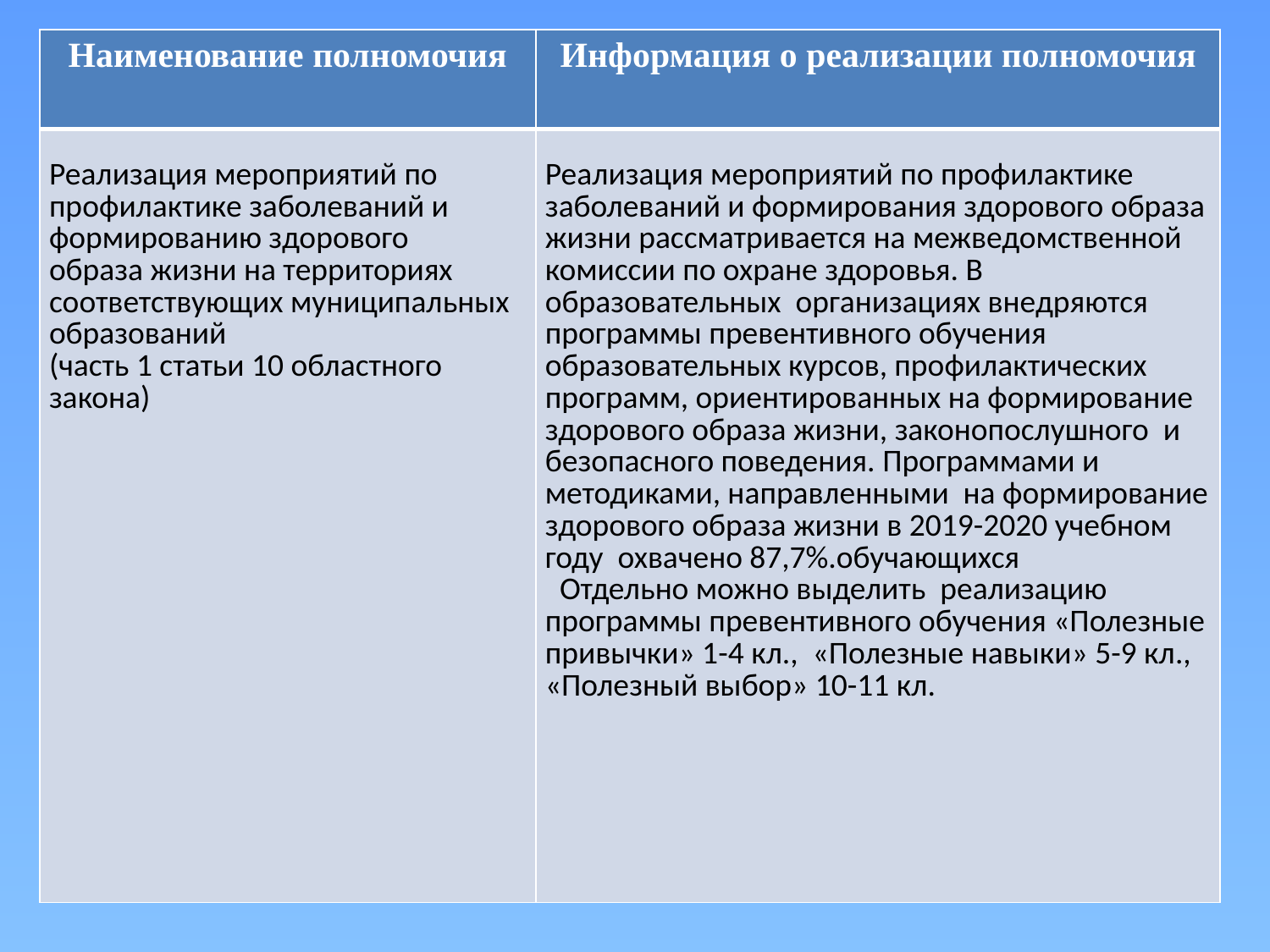

| Наименование полномочия | Информация о реализации полномочия |
| --- | --- |
| Реализация мероприятий по профилактике заболеваний и формированию здорового образа жизни на территориях соответствующих муниципальных образований (часть 1 статьи 10 областного закона) | Реализация мероприятий по профилактике заболеваний и формирования здорового образа жизни рассматривается на межведомственной комиссии по охране здоровья. В образовательных организациях внедряются программы превентивного обучения образовательных курсов, профилактических программ, ориентированных на формирование здорового образа жизни, законопослушного и безопасного поведения. Программами и методиками, направленными на формирование здорового образа жизни в 2019-2020 учебном году охвачено 87,7%.обучающихся Отдельно можно выделить реализацию программы превентивного обучения «Полезные привычки» 1-4 кл., «Полезные навыки» 5-9 кл., «Полезный выбор» 10-11 кл. |